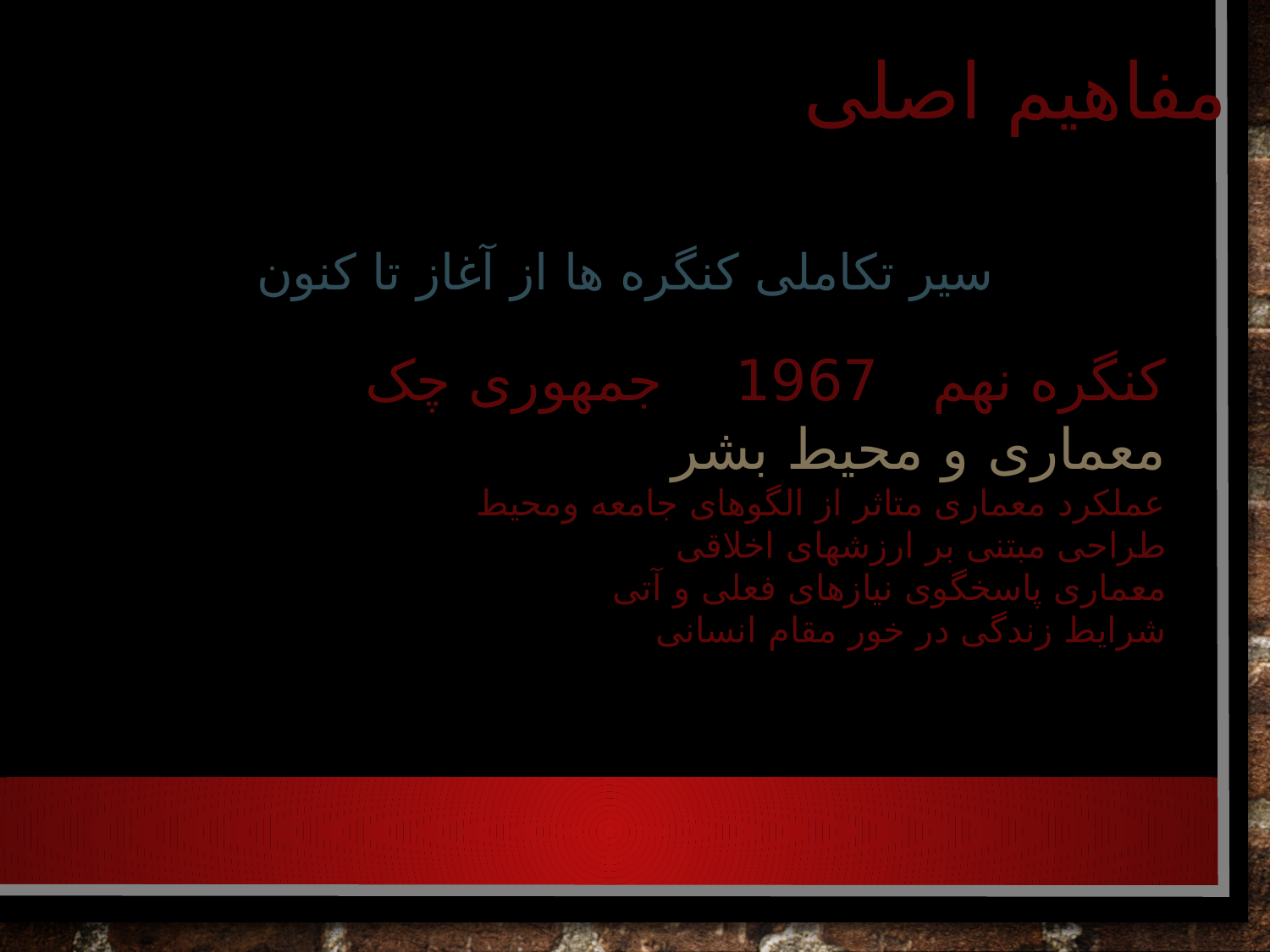

مفاهیم اصلی
#
سیر تکاملی کنگره ها از آغاز تا کنون

کنگره نهم   1967    جمهوری چک
معماری و محیط بشر
عملکرد معماری متاثر از الگوهای جامعه ومحیط
طراحی مبتنی بر ارزشهای اخلاقی
معماری پاسخگوی نیازهای فعلی و آتی
شرایط زندگی در خور مقام انسانی